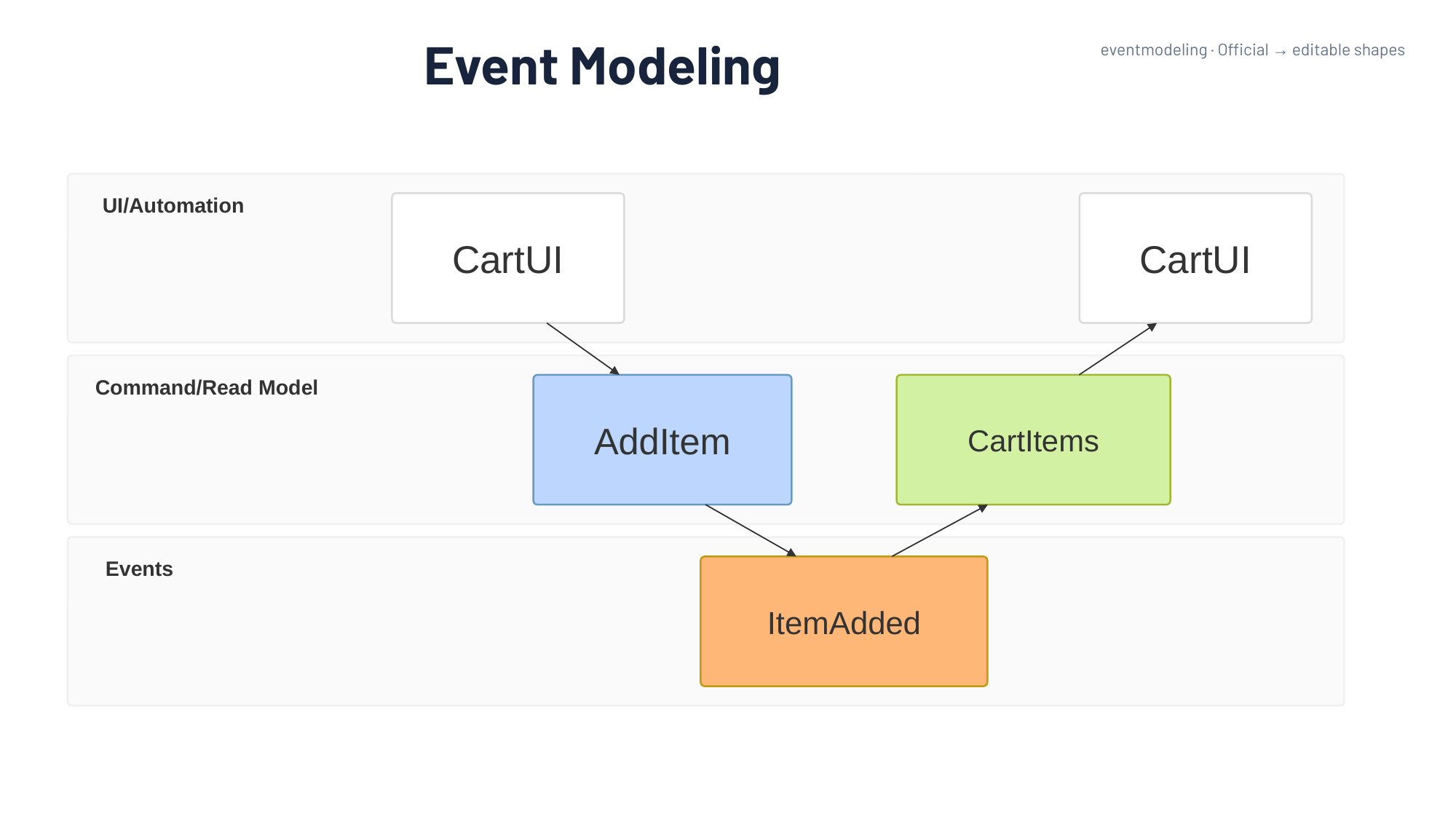

Event Modeling
eventmodeling · Official → editable shapes
CartUI
CartUI

UI/Automation

AddItem

CartItems
Command/Read Model

ItemAdded
Events